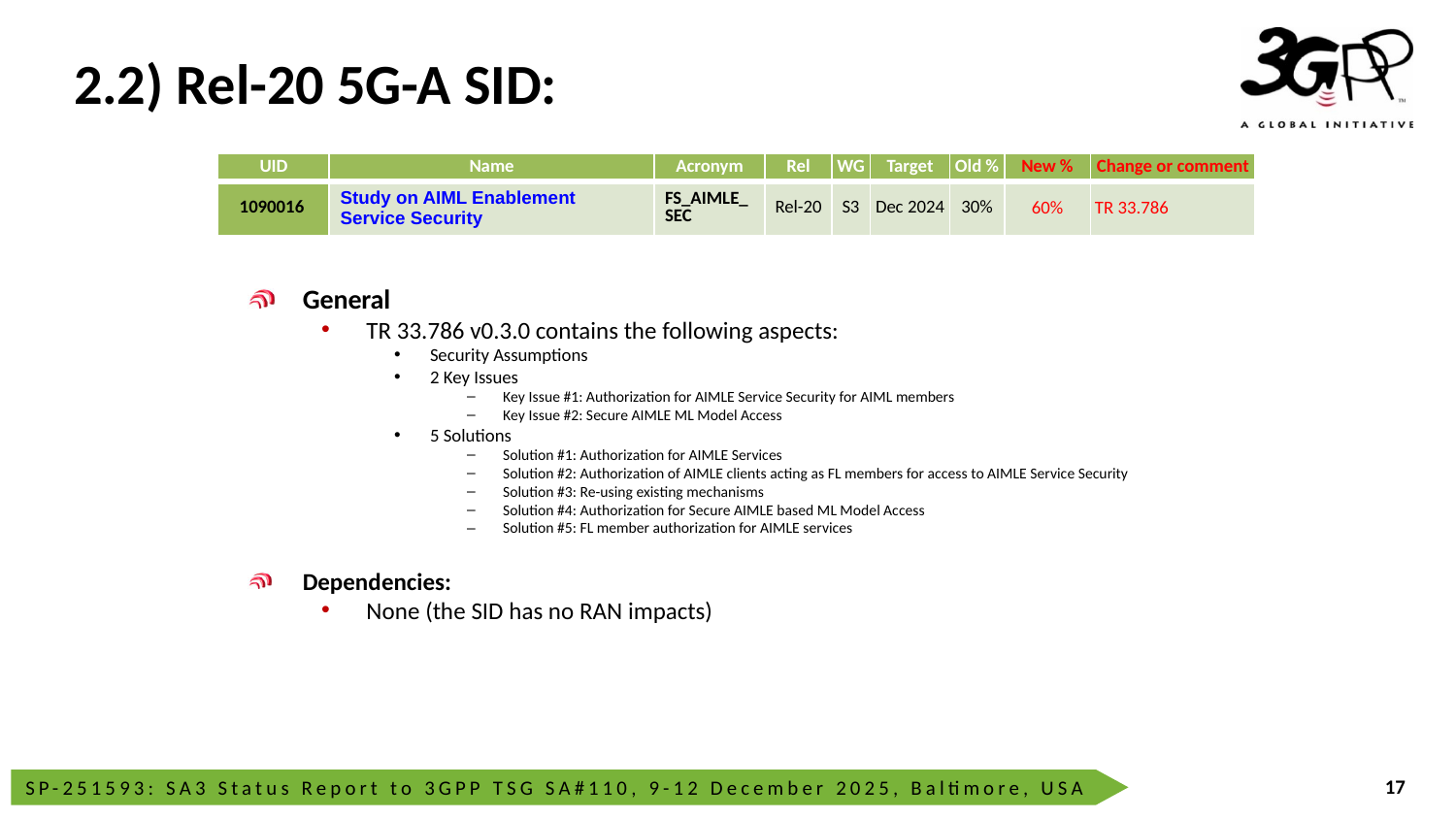

2.2) Rel-20 5G-A SID:
| UID | Name | Acronym | Rel | WG | Target | Old % | New % | Change or comment |
| --- | --- | --- | --- | --- | --- | --- | --- | --- |
| 1090016 | Study on AIML Enablement Service Security | FS\_AIMLE\_SEC | Rel-20 | S3 | Dec 2024 | 30% | 60% | TR 33.786 |
General
TR 33.786 v0.3.0 contains the following aspects:
Security Assumptions
2 Key Issues
Key Issue #1: Authorization for AIMLE Service Security for AIML members
Key Issue #2: Secure AIMLE ML Model Access
5 Solutions
Solution #1: Authorization for AIMLE Services
Solution #2: Authorization of AIMLE clients acting as FL members for access to AIMLE Service Security
Solution #3: Re-using existing mechanisms
Solution #4: Authorization for Secure AIMLE based ML Model Access
Solution #5: FL member authorization for AIMLE services

Dependencies:
None (the SID has no RAN impacts)